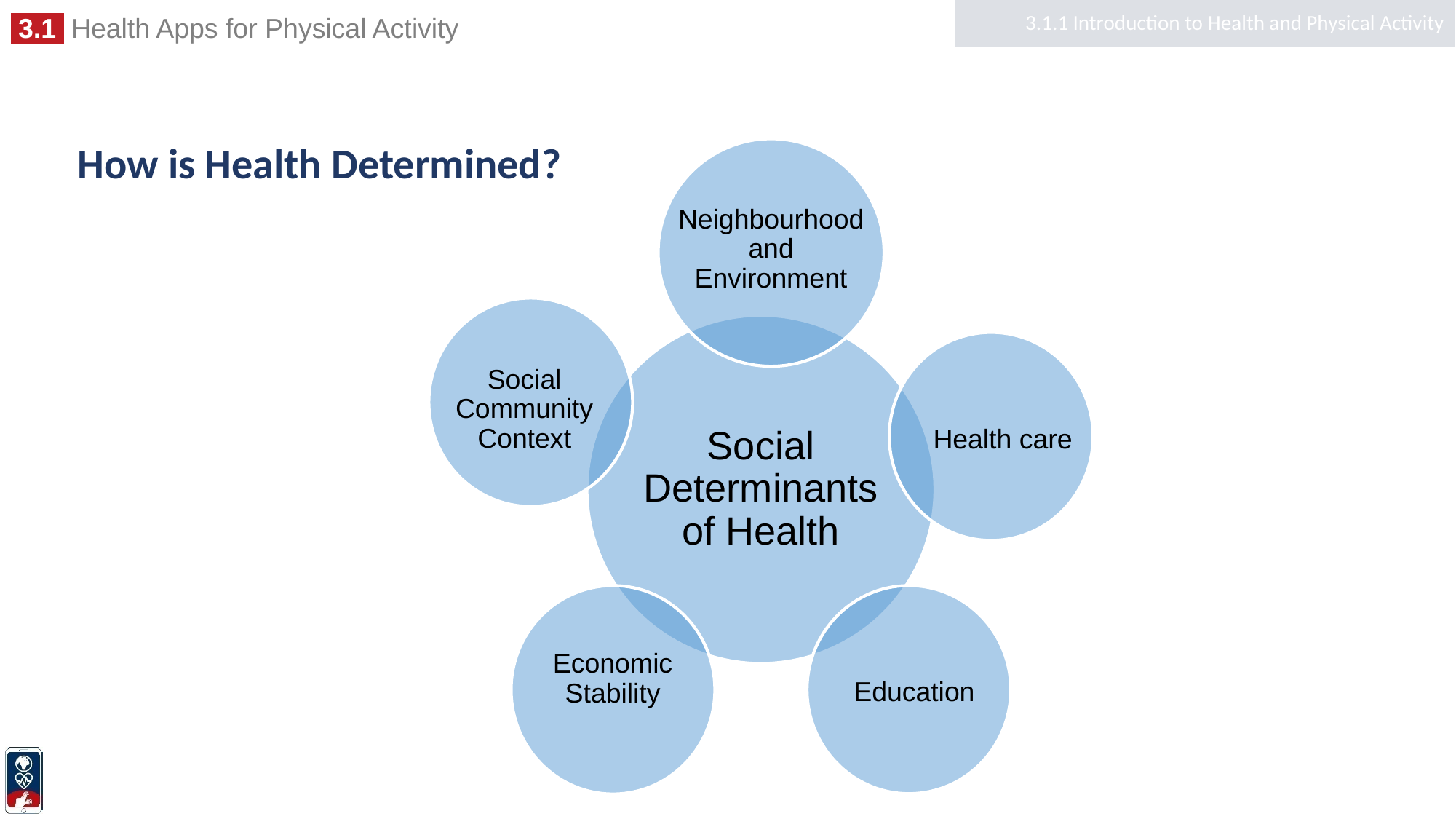

3.1.1 Introduction to Health and Physical Activity
# How is Health Determined?

Neighbourhood and Environment

Social Community Context
Social Determinants of Health
Health care

Economic Stability
Education